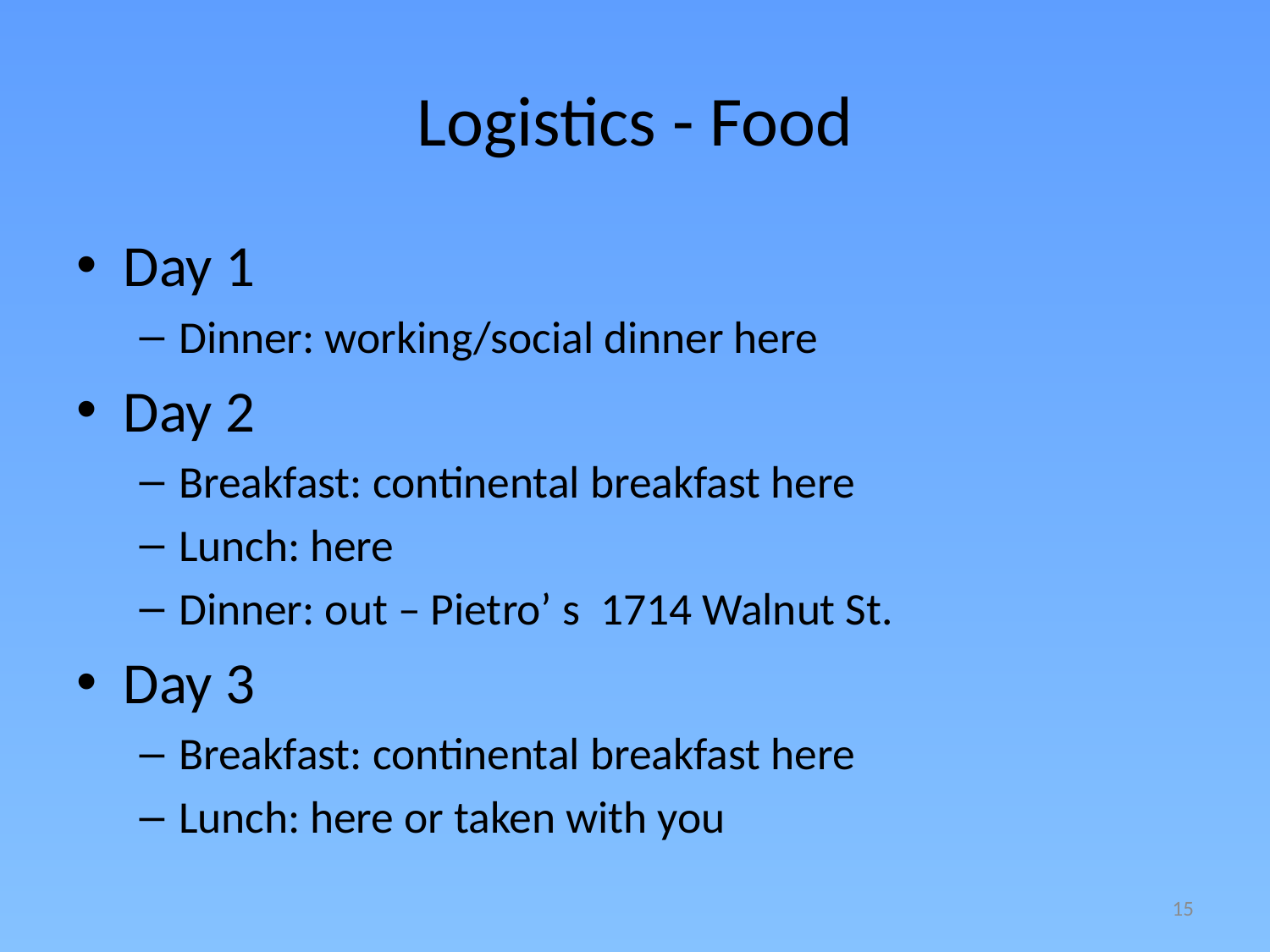

# Logistics - Food
Day 1
Dinner: working/social dinner here
Day 2
Breakfast: continental breakfast here
Lunch: here
Dinner: out – Pietro’ s  1714 Walnut St.
Day 3
Breakfast: continental breakfast here
Lunch: here or taken with you
15